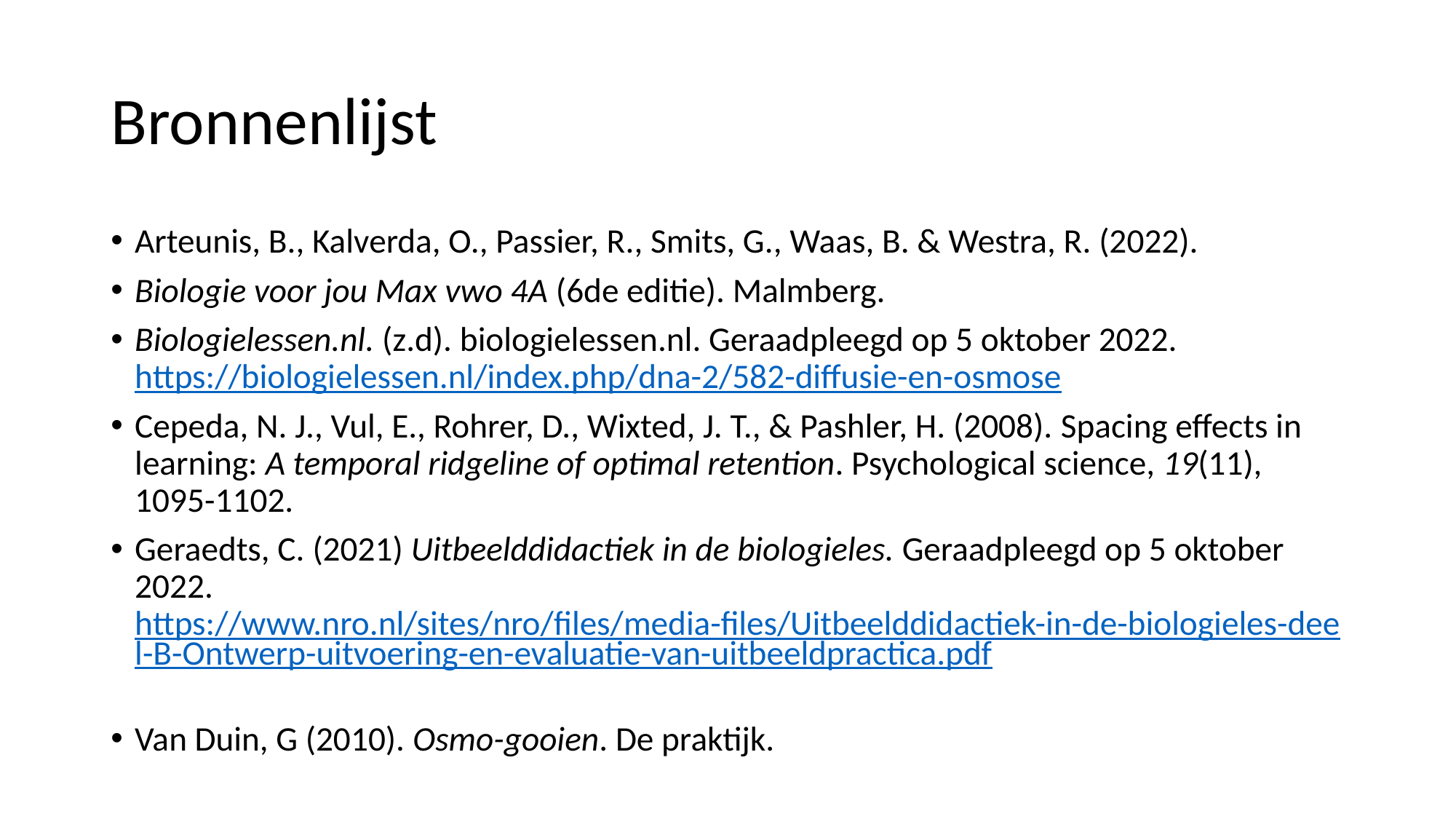

# Bronnenlijst
Arteunis, B., Kalverda, O., Passier, R., Smits, G., Waas, B. & Westra, R. (2022).
Biologie voor jou Max vwo 4A (6de editie). Malmberg.
Biologielessen.nl. (z.d). biologielessen.nl. Geraadpleegd op 5 oktober 2022. https://biologielessen.nl/index.php/dna-2/582-diffusie-en-osmose
Cepeda, N. J., Vul, E., Rohrer, D., Wixted, J. T., & Pashler, H. (2008). Spacing effects in learning: A temporal ridgeline of optimal retention. Psychological science, 19(11), 1095-1102.
Geraedts, C. (2021) Uitbeelddidactiek in de biologieles. Geraadpleegd op 5 oktober 2022. https://www.nro.nl/sites/nro/files/media-files/Uitbeelddidactiek-in-de-biologieles-deel-B-Ontwerp-uitvoering-en-evaluatie-van-uitbeeldpractica.pdf
Van Duin, G (2010). Osmo-gooien. De praktijk.